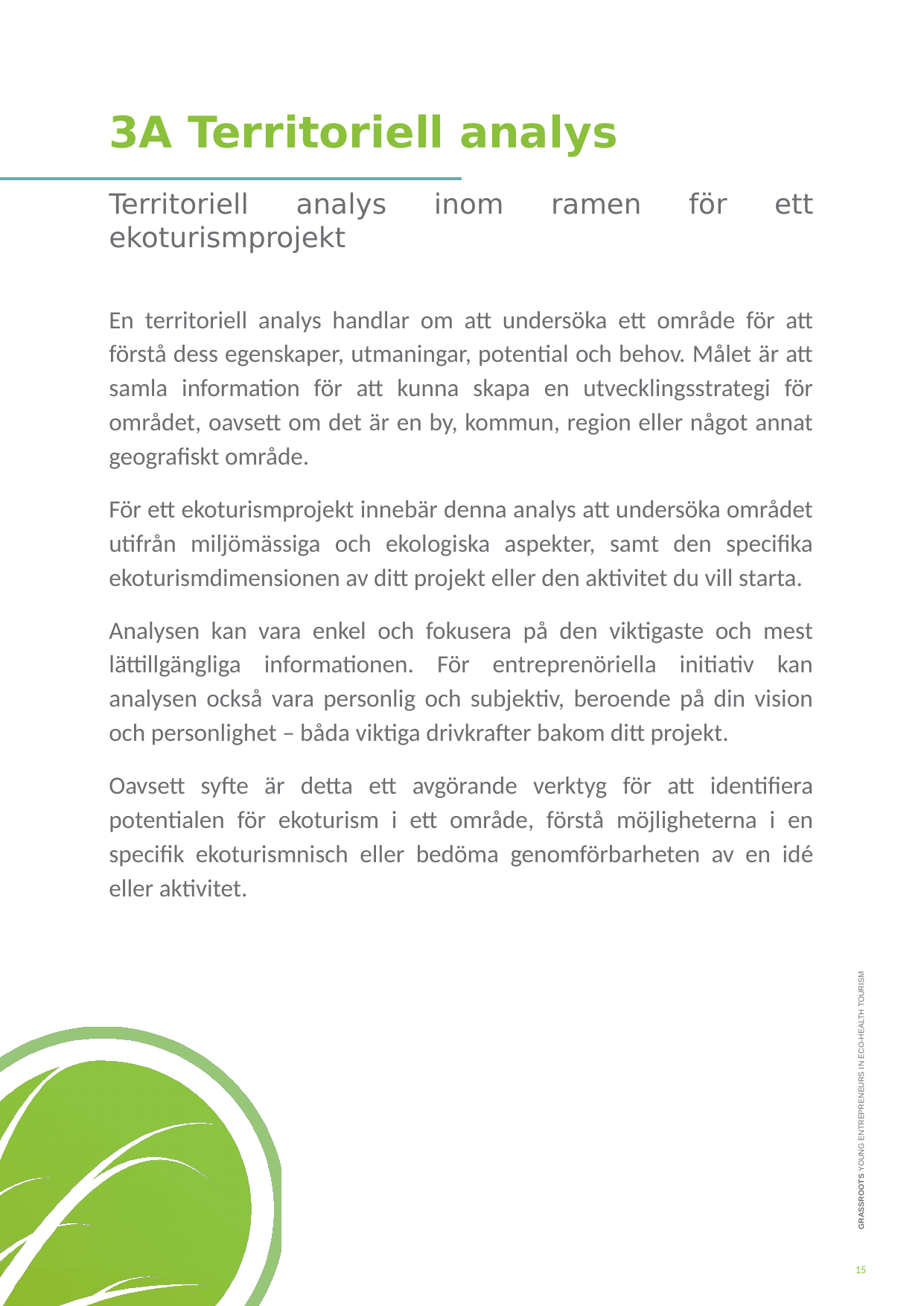

3A Territoriell analys
Territoriell analys inom ramen för ett ekoturismprojekt
En territoriell analys handlar om att undersöka ett område för att förstå dess egenskaper, utmaningar, potential och behov. Målet är att samla information för att kunna skapa en utvecklingsstrategi för området, oavsett om det är en by, kommun, region eller något annat geografiskt område.
För ett ekoturismprojekt innebär denna analys att undersöka området utifrån miljömässiga och ekologiska aspekter, samt den specifika ekoturismdimensionen av ditt projekt eller den aktivitet du vill starta.
Analysen kan vara enkel och fokusera på den viktigaste och mest lättillgängliga informationen. För entreprenöriella initiativ kan analysen också vara personlig och subjektiv, beroende på din vision och personlighet – båda viktiga drivkrafter bakom ditt projekt.
Oavsett syfte är detta ett avgörande verktyg för att identifiera potentialen för ekoturism i ett område, förstå möjligheterna i en specifik ekoturismnisch eller bedöma genomförbarheten av en idé eller aktivitet.

15